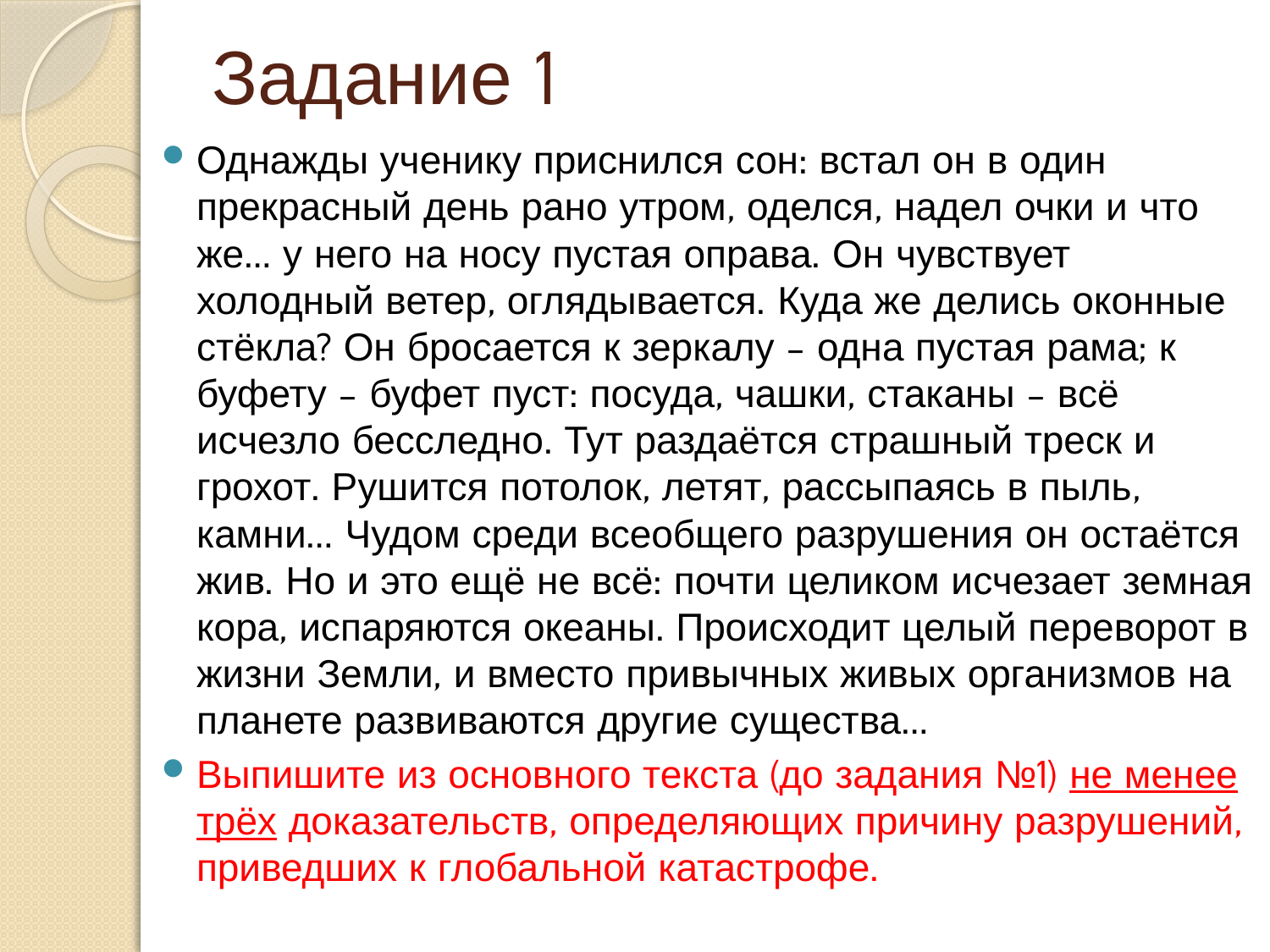

# Задание 1
Однажды ученику приснился сон: встал он в один прекрасный день рано утром, оделся, надел очки и что же… у него на носу пустая оправа. Он чувствует холодный ветер, оглядывается. Куда же делись оконные стёкла? Он бросается к зеркалу – одна пустая рама; к буфету – буфет пуст: посуда, чашки, стаканы – всё исчезло бесследно. Тут раздаётся страшный треск и грохот. Рушится потолок, летят, рассыпаясь в пыль, камни… Чудом среди всеобщего разрушения он остаётся жив. Но и это ещё не всё: почти целиком исчезает земная кора, испаряются океаны. Происходит целый переворот в жизни Земли, и вместо привычных живых организмов на планете развиваются другие существа…
Выпишите из основного текста (до задания №1) не менее трёх доказательств, определяющих причину разрушений, приведших к глобальной катастрофе.